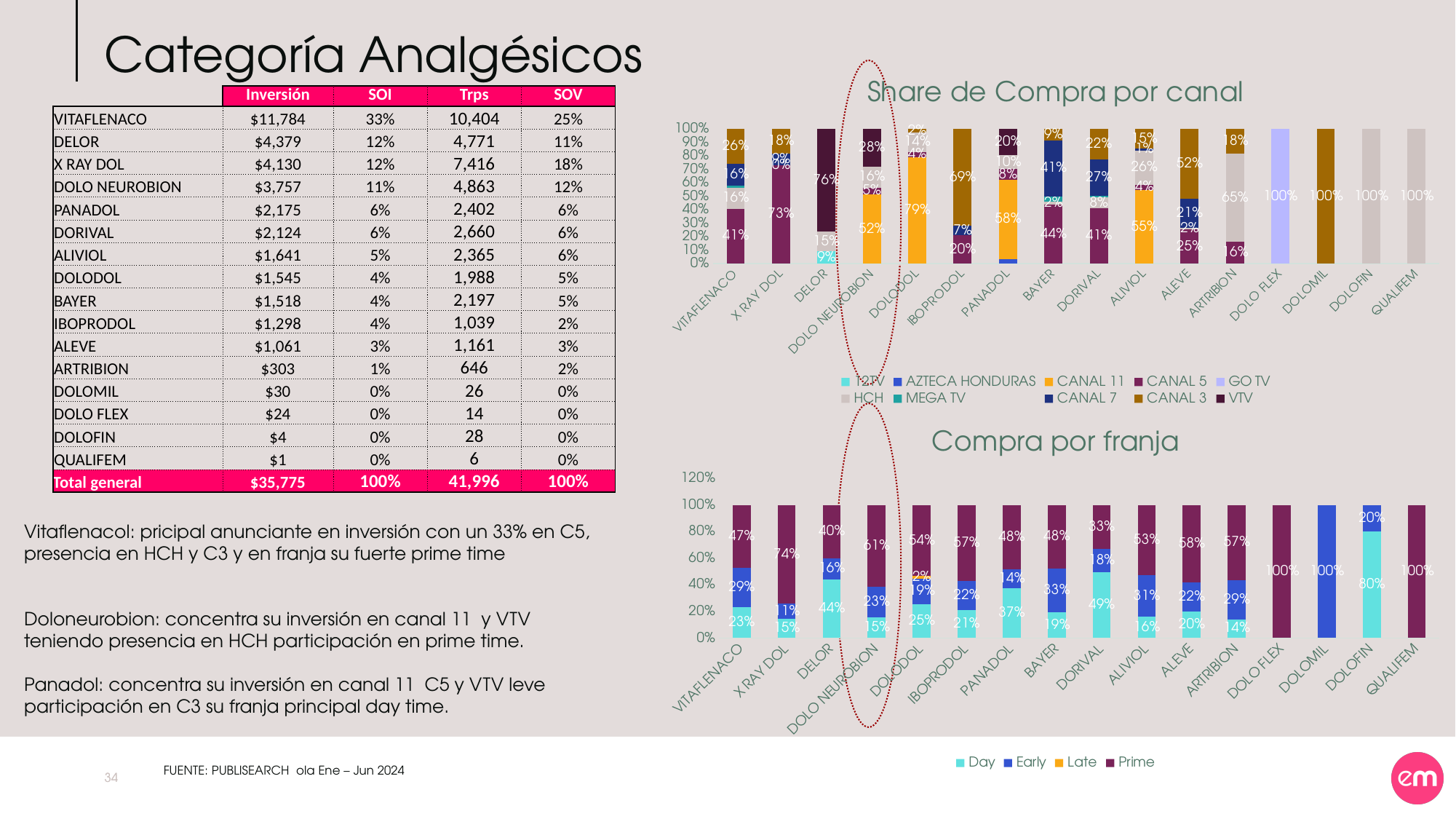

# Categoría Analgésicos

### Chart: Share de Compra por canal

| Category | 12TV | AZTECA HONDURAS | CANAL 11 | CANAL 5 | GO TV | HCH | MEGA TV | CANAL 7 | CANAL 3 | VTV |
|---|---|---|---|---|---|---|---|---|---|---|
| VITAFLENACO | None | None | None | 0.4057092965954938 | None | 0.15778814537264654 | 0.012504061530212433 | 0.16338800991359673 | 0.2588346525334059 | None |
| X RAY DOL | None | None | None | 0.7278006481017623 | None | 0.0 | None | 0.08574409167199404 | 0.1815175035526358 | None |
| DELOR | 0.09075101096619721 | None | None | None | None | 0.14681466137240895 | None | None | None | 0.7624343276613939 |
| DOLO NEUROBION | None | None | 0.5157965022262464 | 0.04930106885015376 | None | 0.15607229635534403 | None | None | None | 0.27852552510694767 |
| DOLODOL | None | None | 0.7879925541160676 | 0.04024081240459135 | None | 0.1449238912152476 | None | None | 0.024908759965551915 | None |
| IBOPRODOL | None | None | None | 0.201629589523322 | None | None | None | 0.06599761424336209 | 0.6880075048176453 | None |
| PANADOL | None | 0.035186314599858916 | 0.5846490198968475 | 0.07712490615552046 | None | 0.10174600286609779 | None | None | None | 0.19513079711649378 |
| BAYER | None | None | None | 0.4386013308424974 | None | 0.019666147648361547 | 0.041843874583545784 | 0.41358363113554947 | 0.08630501579004567 | None |
| DORIVAL | None | None | None | 0.4083526620792314 | None | 0.08170025947228954 | 0.013609980820458919 | 0.2682869727455836 | 0.22446973243993412 | None |
| ALIVIOL | None | None | 0.5464978694574963 | 0.037437039070218295 | None | 0.2561350562815563 | None | 0.013665801584335188 | 0.14527090656242167 | None |
| ALEVE | None | None | None | 0.2521069784853006 | None | 0.015144760820099525 | None | 0.21473314347338263 | 0.5162609310671727 | None |
| ARTRIBION | None | None | None | 0.16269054298622848 | None | 0.6537977905838853 | None | None | 0.18351166642988626 | None |
| DOLO FLEX | None | None | None | None | 1.0 | None | None | None | None | None |
| DOLOMIL | None | None | None | None | None | None | None | None | 1.0 | None |
| DOLOFIN | None | None | None | None | None | 1.0 | None | None | None | None |
| QUALIFEM | None | None | None | None | None | 1.0 | None | None | None | None |
|  | Inversión | SOI | Trps | SOV |
| --- | --- | --- | --- | --- |
| VITAFLENACO | $11,784 | 33% | 10,404 | 25% |
| DELOR | $4,379 | 12% | 4,771 | 11% |
| X RAY DOL | $4,130 | 12% | 7,416 | 18% |
| DOLO NEUROBION | $3,757 | 11% | 4,863 | 12% |
| PANADOL | $2,175 | 6% | 2,402 | 6% |
| DORIVAL | $2,124 | 6% | 2,660 | 6% |
| ALIVIOL | $1,641 | 5% | 2,365 | 6% |
| DOLODOL | $1,545 | 4% | 1,988 | 5% |
| BAYER | $1,518 | 4% | 2,197 | 5% |
| IBOPRODOL | $1,298 | 4% | 1,039 | 2% |
| ALEVE | $1,061 | 3% | 1,161 | 3% |
| ARTRIBION | $303 | 1% | 646 | 2% |
| DOLOMIL | $30 | 0% | 26 | 0% |
| DOLO FLEX | $24 | 0% | 14 | 0% |
| DOLOFIN | $4 | 0% | 28 | 0% |
| QUALIFEM | $1 | 0% | 6 | 0% |
| Total general | $35,775 | 100% | 41,996 | 100% |

### Chart: Compra por franja

| Category | Day | Early | Late | Prime |
|---|---|---|---|---|
| VITAFLENACO | 0.23000367754174214 | 0.29497004865034376 | None | 0.47416600914207313 |
| X RAY DOL | 0.14704683634361507 | 0.10969005825264756 | None | 0.7407370383983652 |
| DELOR | 0.4421784272597233 | 0.15902058310219697 | None | 0.39880098963807975 |
| DOLO NEUROBION | 0.15491584881087841 | 0.232096156053146 | None | 0.6123240154421354 |
| DOLODOL | 0.2548718389764064 | 0.19161232523713018 | 0.01842806513768022 | 0.5350877706487831 |
| IBOPRODOL | 0.20803619828088835 | 0.22317016220131014 | None | 0.5687936395178016 |
| PANADOL | 0.3743152197872433 | 0.142791469030159 | None | 0.4828933111825978 |
| BAYER | 0.19375819099422864 | 0.32906118362284315 | None | 0.47712051673697414 |
| DORIVAL | 0.4940741500169598 | 0.1771005056545017 | None | 0.32875366005640383 |
| ALIVIOL | 0.15833767956121925 | 0.3138998387037755 | None | 0.5277624817350053 |
| ALEVE | 0.19927208696791485 | 0.21948081530197852 | None | 0.5781270729357751 |
| ARTRIBION | 0.14121823432691386 | 0.29250477462916824 | None | 0.5662769910439179 |
| DOLO FLEX | None | None | None | 1.0 |
| DOLOMIL | None | 1.0 | None | None |
| DOLOFIN | 0.7999999999999996 | 0.20000000000000026 | None | None |
| QUALIFEM | None | None | None | 1.0 |
Vitaflenacol: pricipal anunciante en inversión con un 33% en C5, presencia en HCH y C3 y en franja su fuerte prime time

Doloneurobion: concentra su inversión en canal 11  y VTV teniendo presencia en HCH participación en prime time.

Panadol: concentra su inversión en canal 11  C5 y VTV leve participación en C3 su franja principal day time.

FUENTE: PUBLISEARCH  ola Ene – Jun 2024

34
34